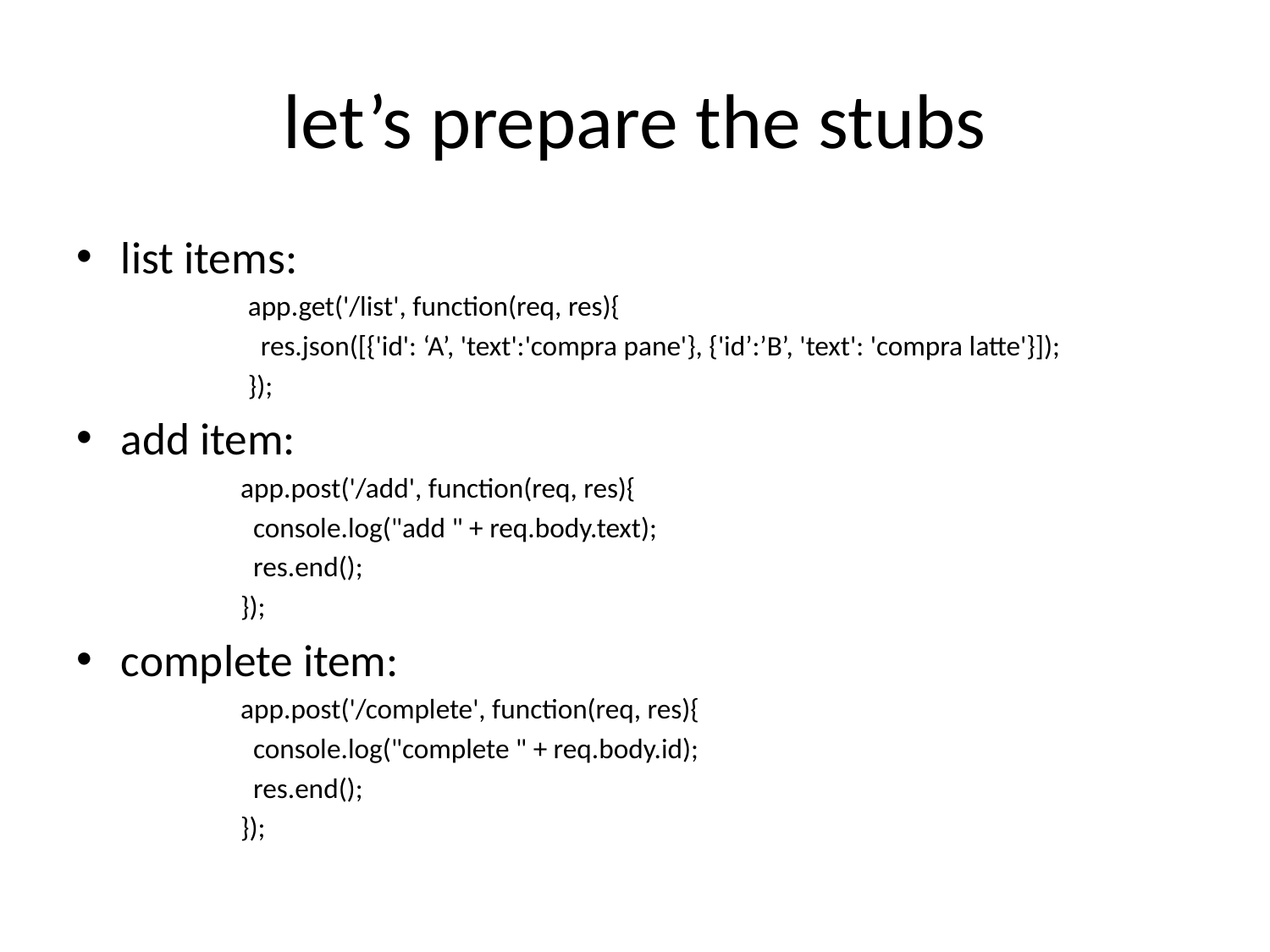

# let’s prepare the stubs
list items:
app.get('/list', function(req, res){
  res.json([{'id': ‘A’, 'text':'compra pane'}, {'id’:’B’, 'text': 'compra latte'}]);
});
add item:
app.post('/add', function(req, res){
  console.log("add " + req.body.text);
  res.end();
});
complete item:
app.post('/complete', function(req, res){
  console.log("complete " + req.body.id);
  res.end();
});